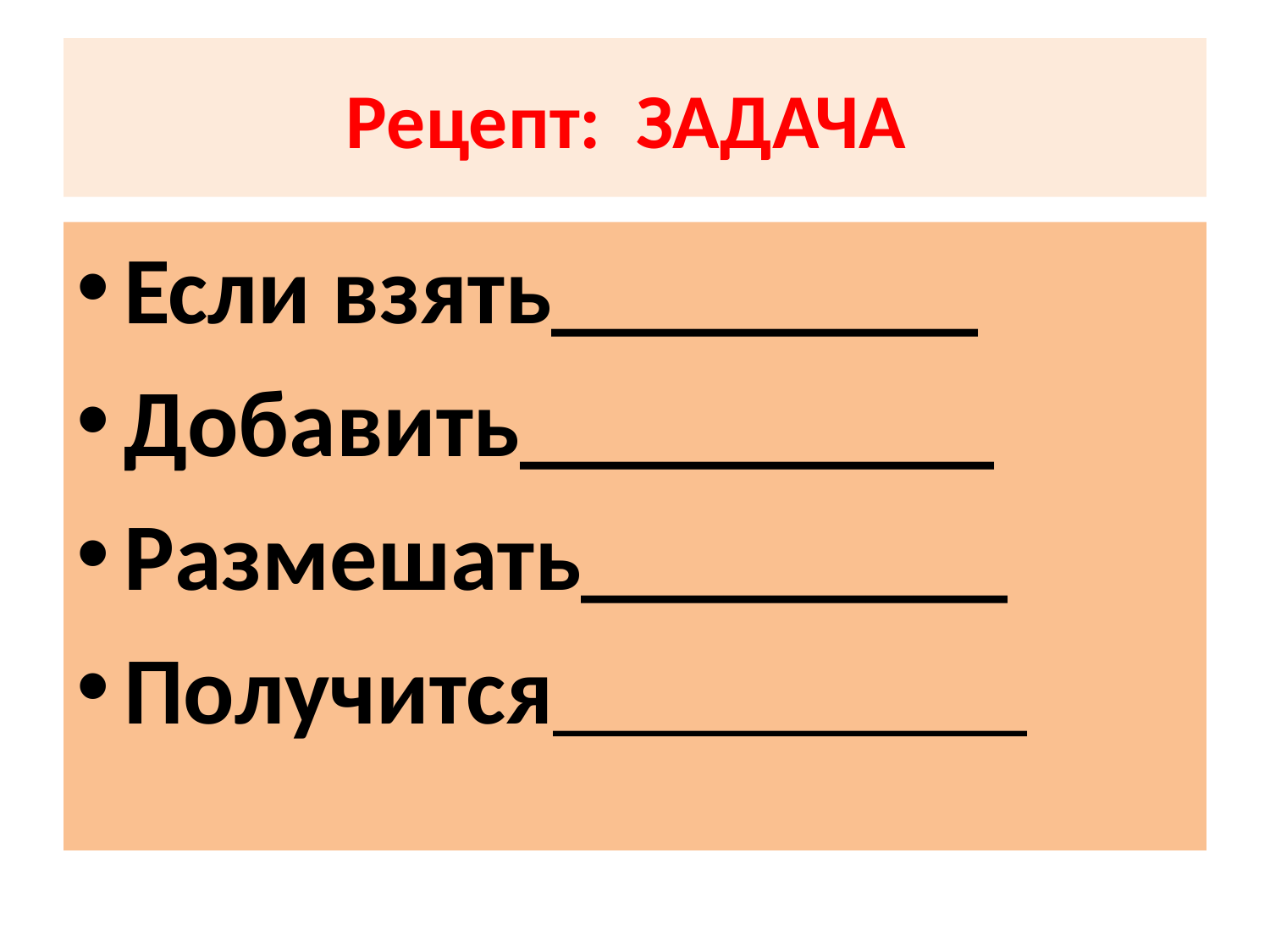

# Рецепт:  ЗАДАЧА
Если взять_________
Добавить__________
Размешать_________
Получится__________